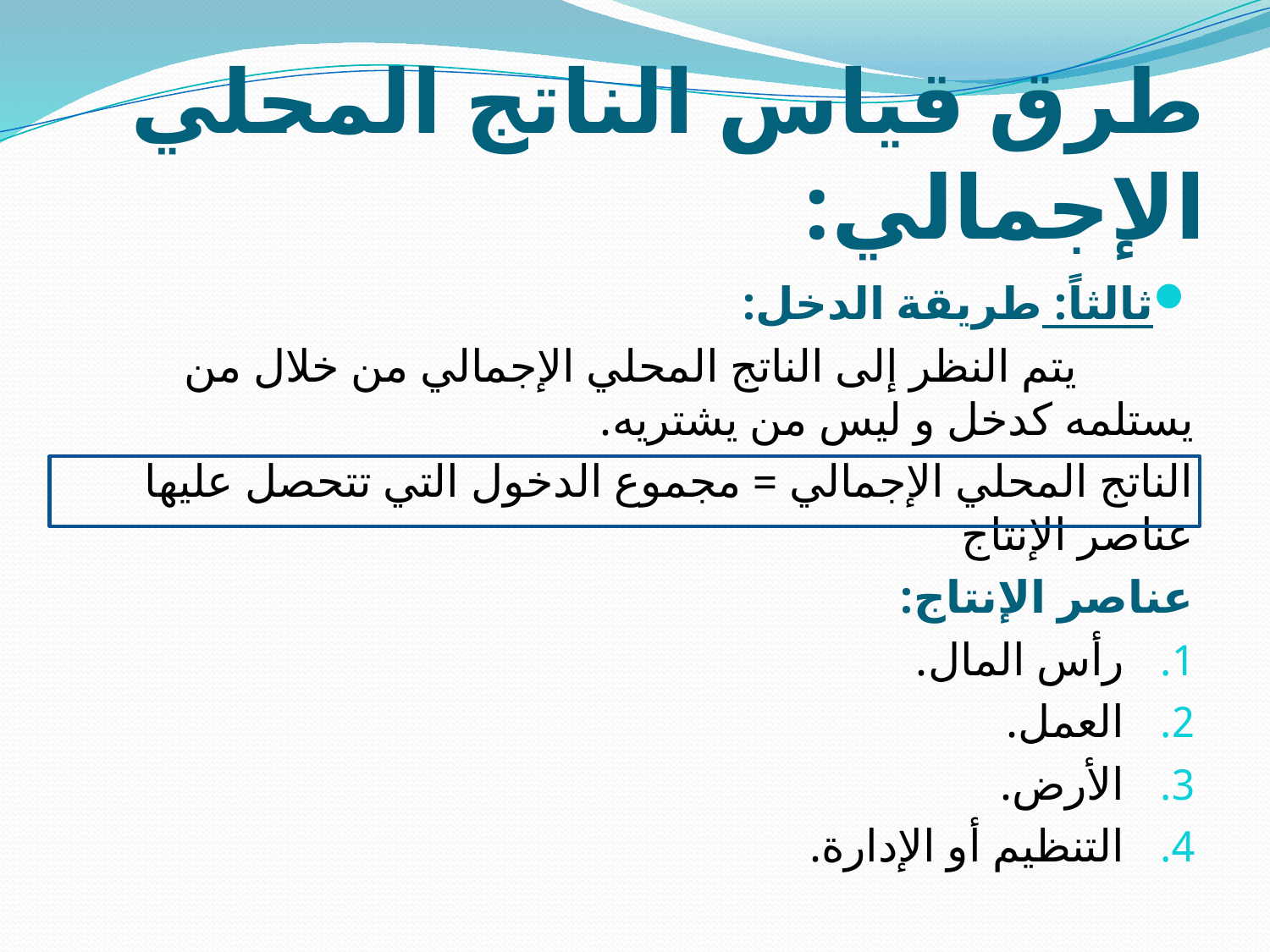

# طرق قياس الناتج المحلي الإجمالي:
ثالثاً: طريقة الدخل:
          يتم النظر إلى الناتج المحلي الإجمالي من خلال من يستلمه كدخل و ليس من يشتريه.
الناتج المحلي الإجمالي = مجموع الدخول التي تتحصل عليها عناصر الإنتاج
عناصر الإنتاج:
رأس المال.
العمل.
الأرض.
التنظيم أو الإدارة.